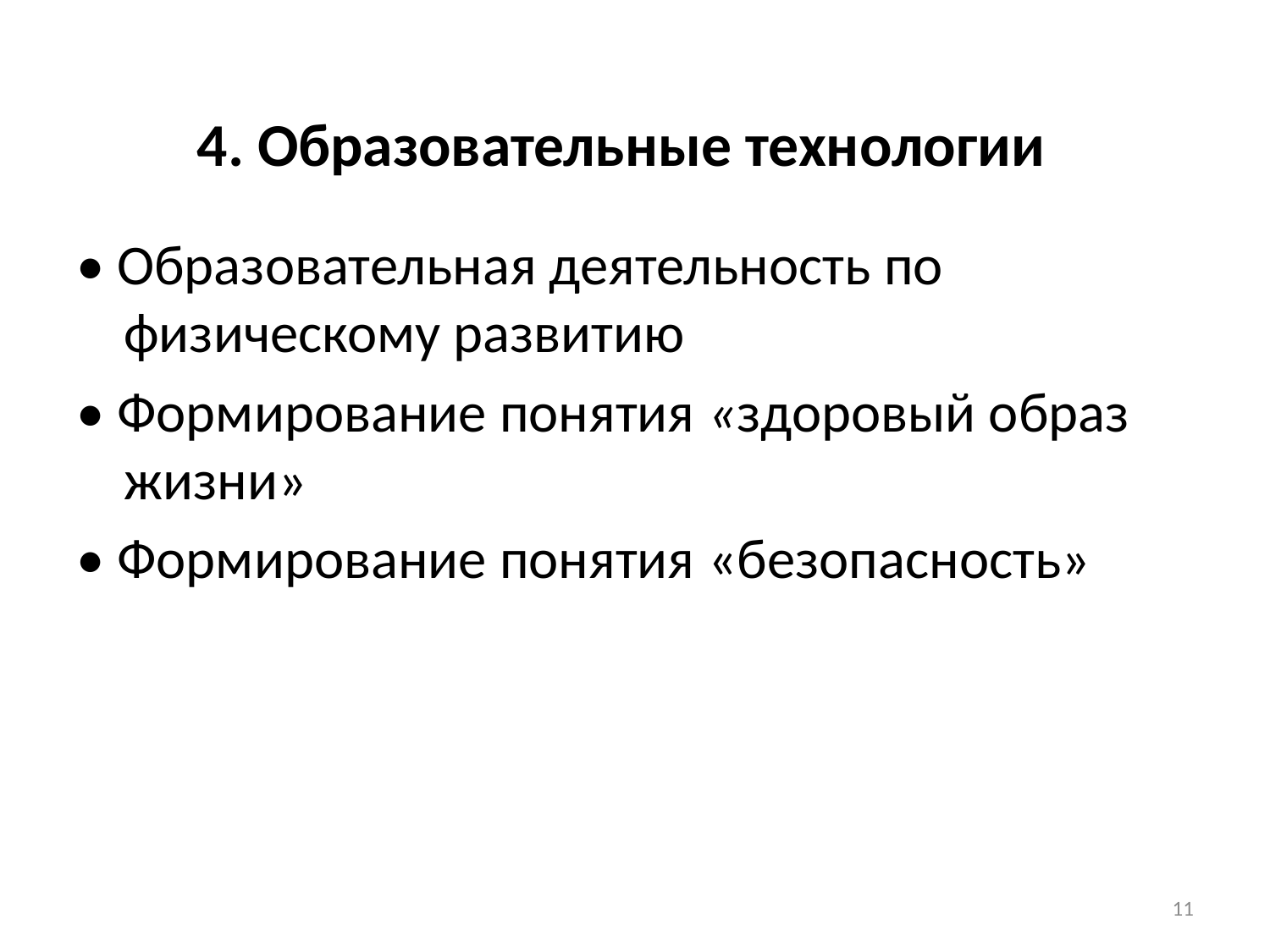

# 4. Образовательные технологии
• Образовательная деятельность по физическому развитию
• Формирование понятия «здоровый образ жизни»
• Формирование понятия «безопасность»

11